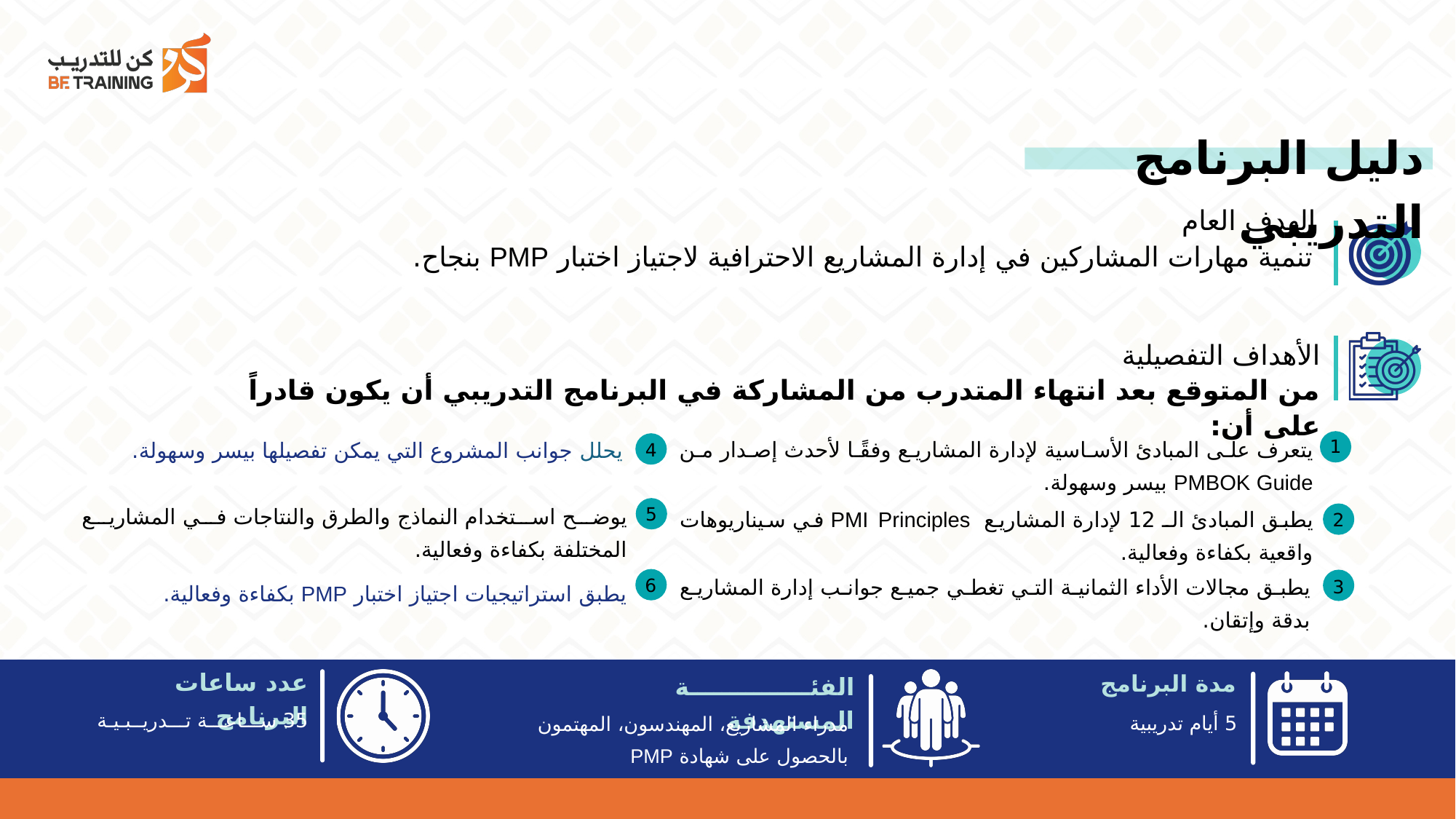

دليل البرنامج التدريبي
الهدف العام

تنمية مهارات المشاركين في إدارة المشاريع الاحترافية لاجتياز اختبار PMP بنجاح.

الأهداف التفصيلية

من المتوقع بعد انتهاء المتدرب من المشاركة في البرنامج التدريبي أن يكون قادراً على أن:
يتعرف على المبادئ الأساسية لإدارة المشاريع وفقًا لأحدث إصدار من PMBOK Guide بيسر وسهولة.

1
يحلل جوانب المشروع التي يمكن تفصيلها بيسر وسهولة.
4
يوضح استخدام النماذج والطرق والنتاجات في المشاريع المختلفة بكفاءة وفعالية.

يطبق المبادئ الـ 12 لإدارة المشاريع  PMI Principles في سيناريوهات واقعية بكفاءة وفعالية.
5

2
يطبق مجالات الأداء الثمانية التي تغطي جميع جوانب إدارة المشاريع بدقة وإتقان.

يطبق استراتيجيات اجتياز اختبار PMP بكفاءة وفعالية.
6
3

عدد ساعات البرنامج
مدة البرنامج
الفئة المستهدفة

35 ســـاعـــة تـــدريــبـيـة
5 أيام تدريبية
مدراء المشاريع، المهندسون، المهتمون
بالحصول على شهادة PMP